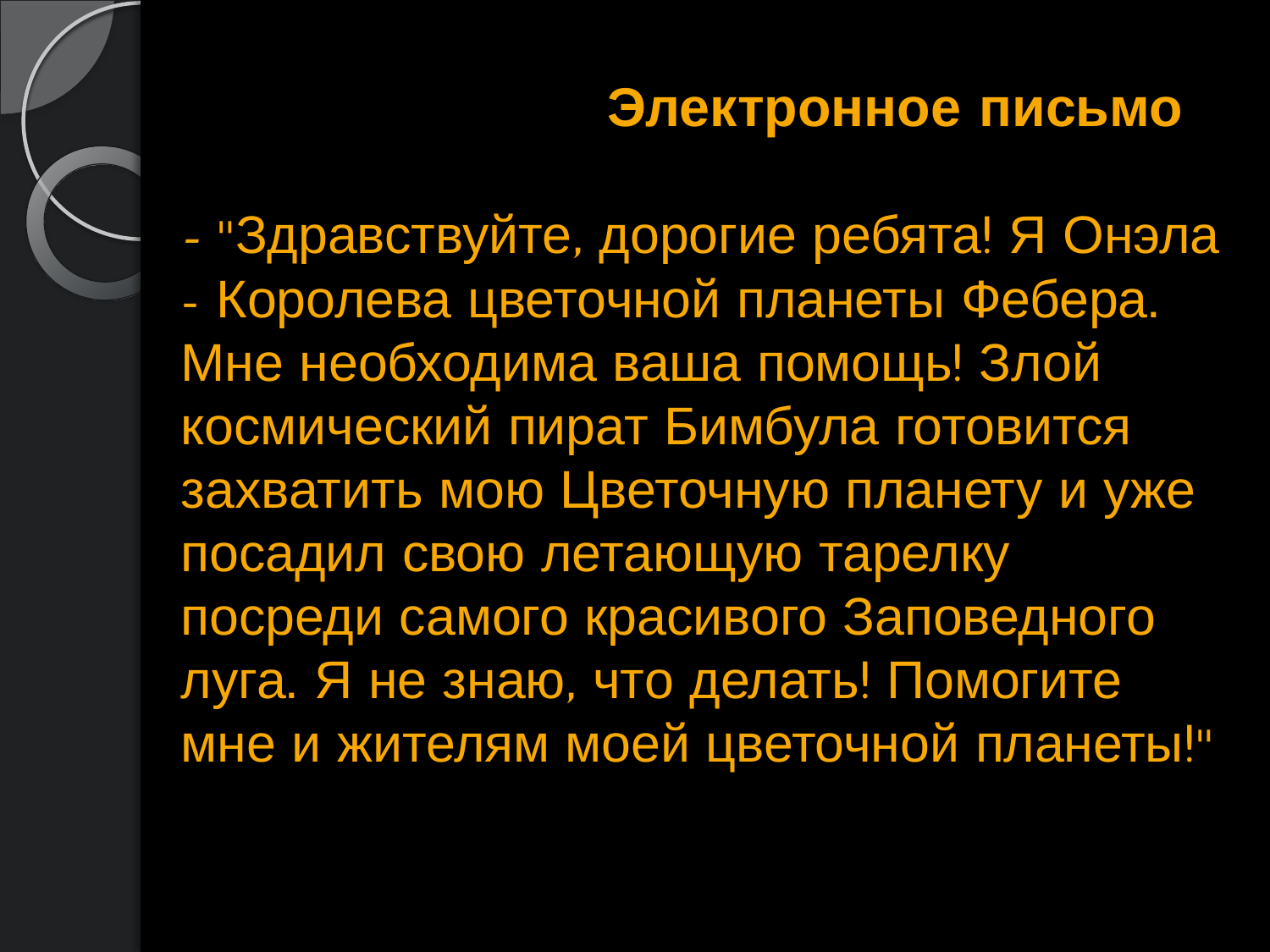

# Электронное письмо - "Здравствуйте, дорогие ребята! Я Онэла - Королева цветочной планеты Фебера. Мне необходима ваша помощь! Злой космический пират Бимбула готовится захватить мою Цветочную планету и уже посадил свою летающую тарелку посреди самого красивого Заповедного луга. Я не знаю, что делать! Помогите мне и жителям моей цветочной планеты!"